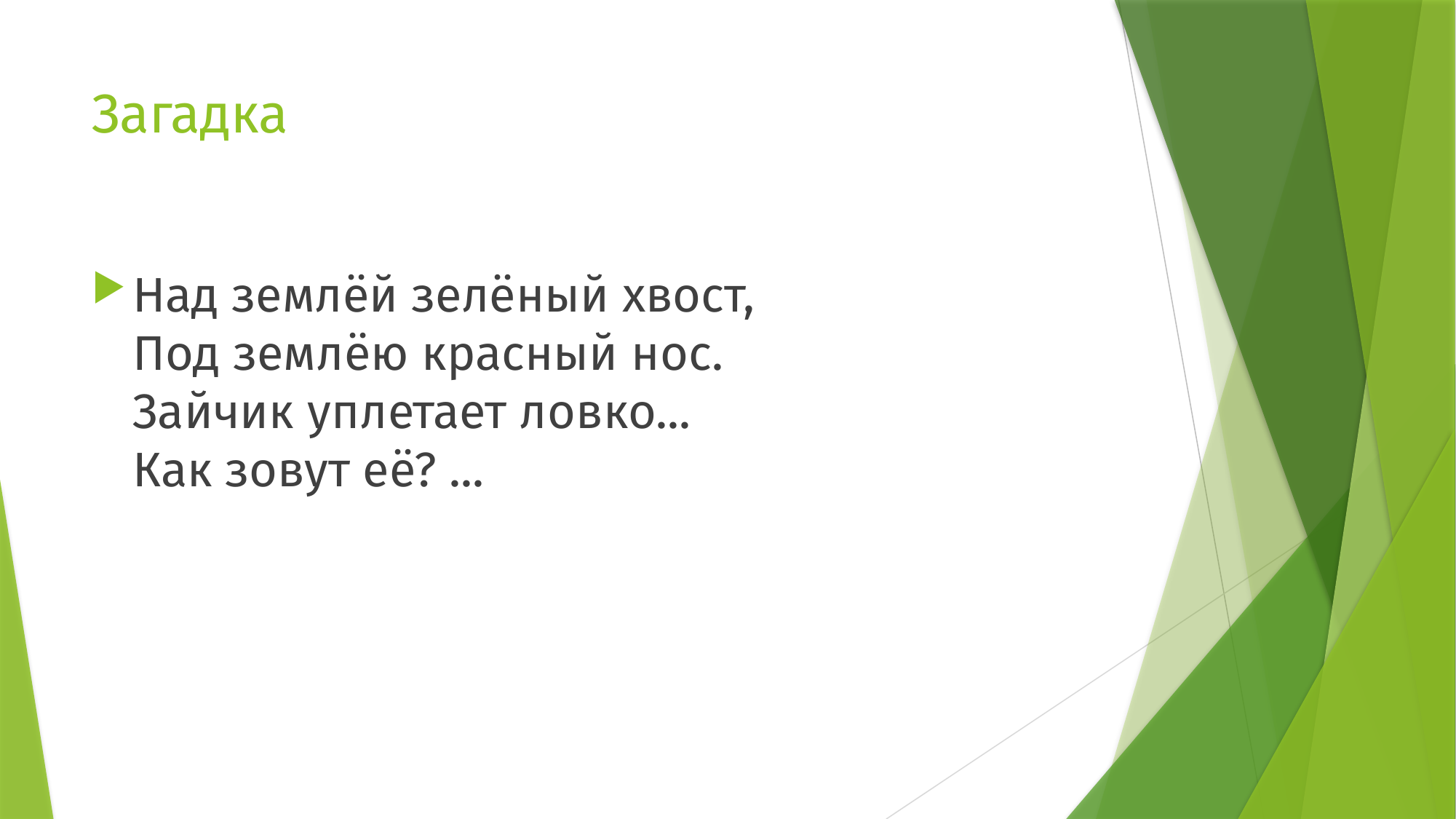

# Загадка
Над землёй зелёный хвост,
Под землёю красный нос.
Зайчик уплетает ловко...
Как зовут её? ...